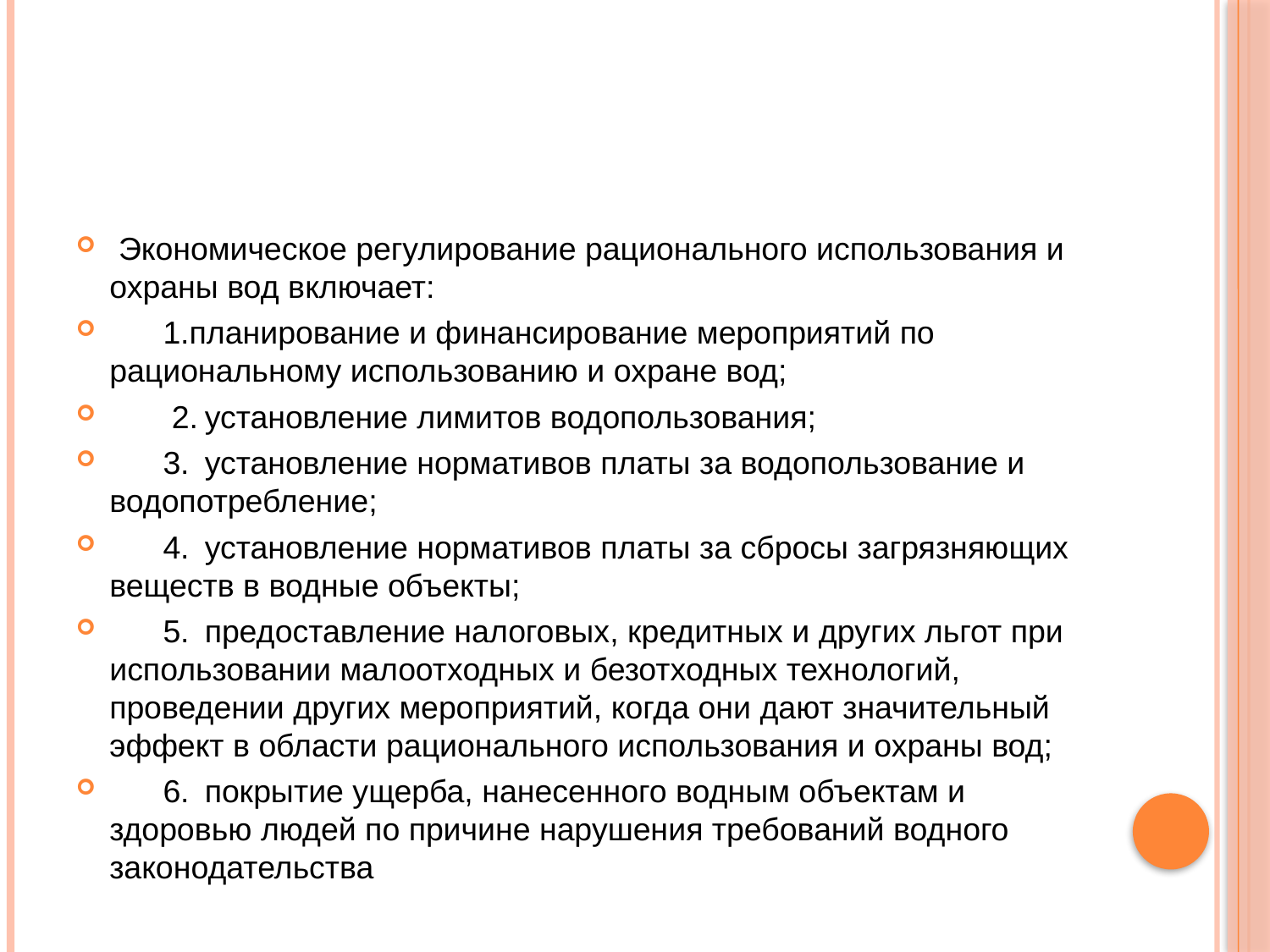

#
 Экономическое регулирование рационального использования и охраны вод включает:
      1.планирование и финансирование мероприятий по рациональному использованию и охране вод;
       2.	установление лимитов водопользования;
      3.	установление нормативов платы за водопользование и водопотребление;
      4.	установление нормативов платы за сбросы загрязняющих веществ в водные объекты;
      5.	предоставление налоговых, кредитных и других льгот при использовании малоотходных и безотходных технологий, проведении других мероприятий, когда они дают значительный эффект в области рационального использования и охраны вод;
      6.	покрытие ущерба, нанесенного водным объектам и здоровью людей по причине нарушения требований водного законодательства